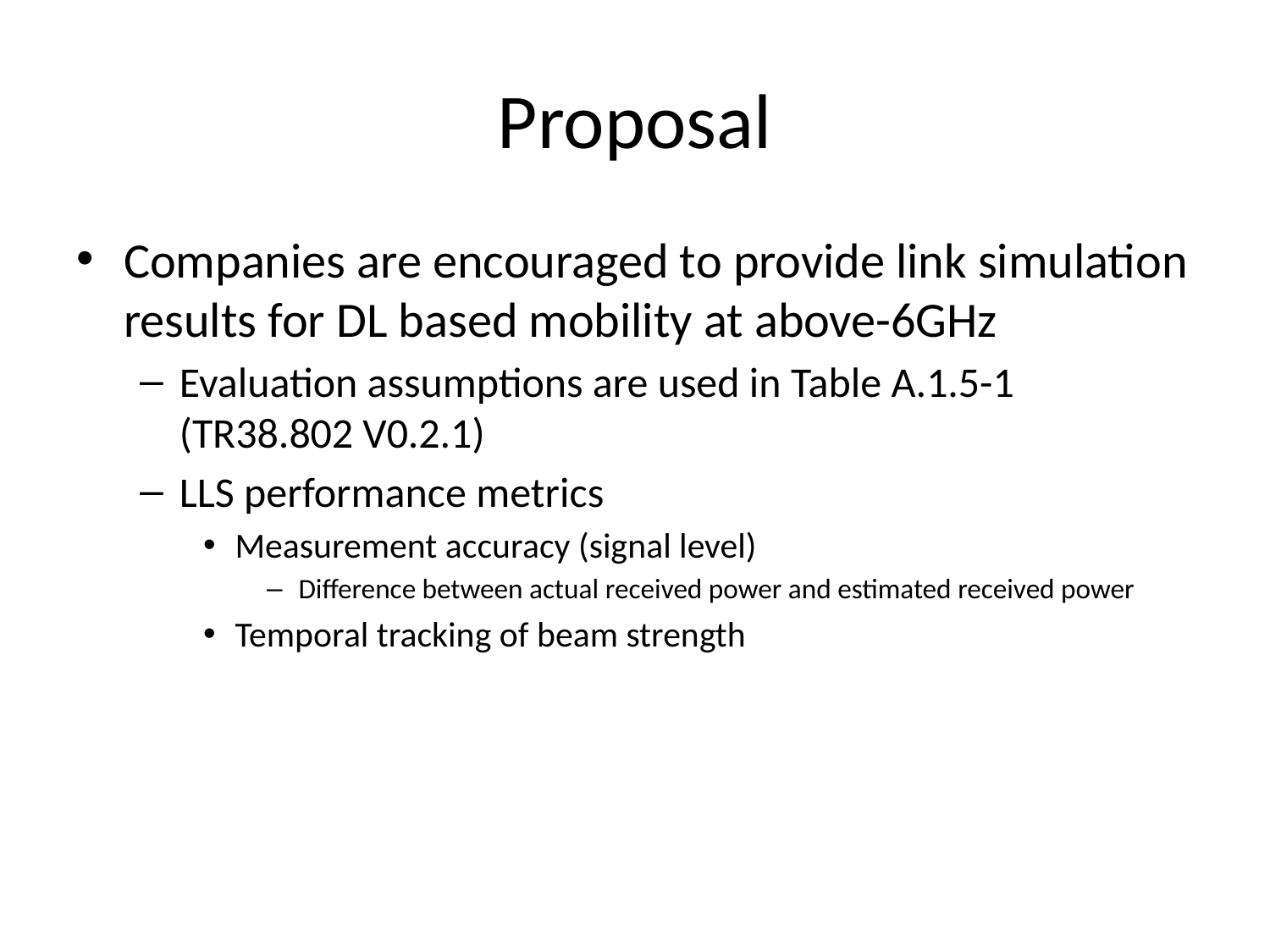

# Proposal
Companies are encouraged to provide link simulation results for DL based mobility at above-6GHz
Evaluation assumptions are used in Table A.1.5-1 (TR38.802 V0.2.1)
LLS performance metrics
Measurement accuracy (signal level)
Difference between actual received power and estimated received power
Temporal tracking of beam strength